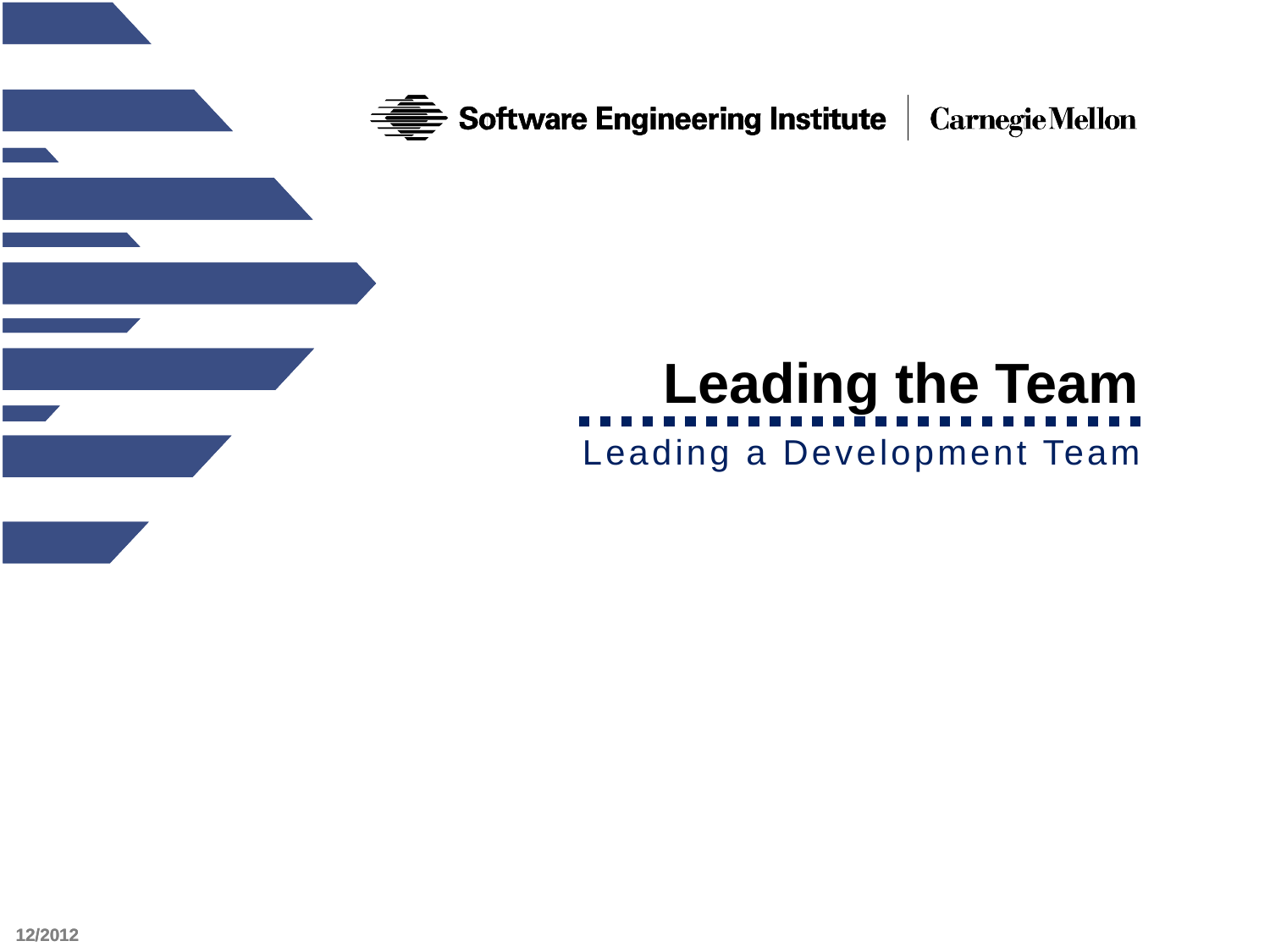

Leading the Team
Leading a Development Team